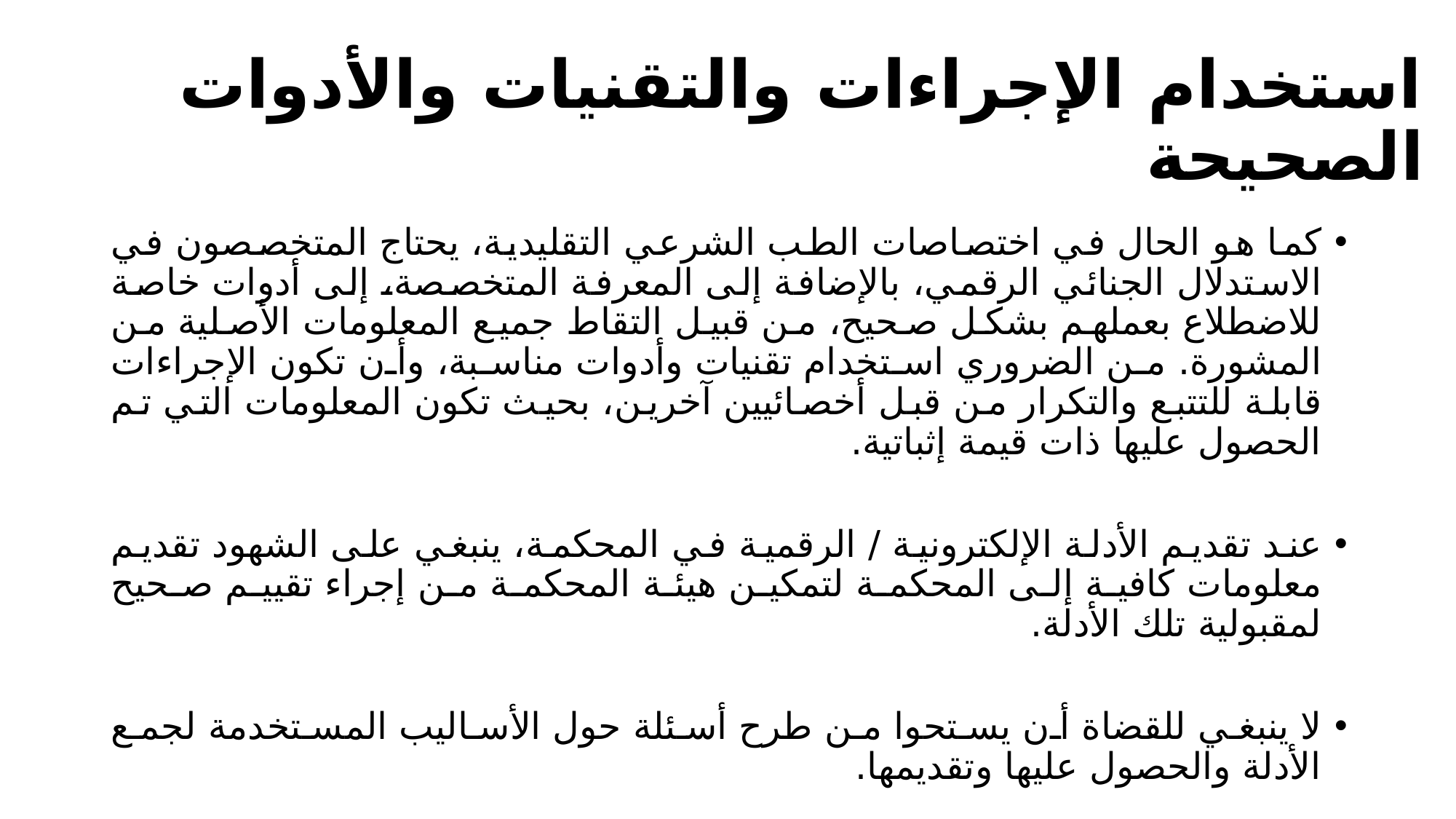

# استخدام الإجراءات والتقنيات والأدوات الصحيحة
كما هو الحال في اختصاصات الطب الشرعي التقليدية، يحتاج المتخصصون في الاستدلال الجنائي الرقمي، بالإضافة إلى المعرفة المتخصصة، إلى أدوات خاصة للاضطلاع بعملهم بشكل صحيح، من قبيل التقاط جميع المعلومات الأصلية من المشورة. من الضروري استخدام تقنيات وأدوات مناسبة، وأن تكون الإجراءات قابلة للتتبع والتكرار من قبل أخصائيين آخرين، بحيث تكون المعلومات التي تم الحصول عليها ذات قيمة إثباتية.

عند تقديم الأدلة الإلكترونية / الرقمية في المحكمة، ينبغي على الشهود تقديم معلومات كافية إلى المحكمة لتمكين هيئة المحكمة من إجراء تقييم صحيح لمقبولية تلك الأدلة.

لا ينبغي للقضاة أن يستحوا من طرح أسئلة حول الأساليب المستخدمة لجمع الأدلة والحصول عليها وتقديمها.